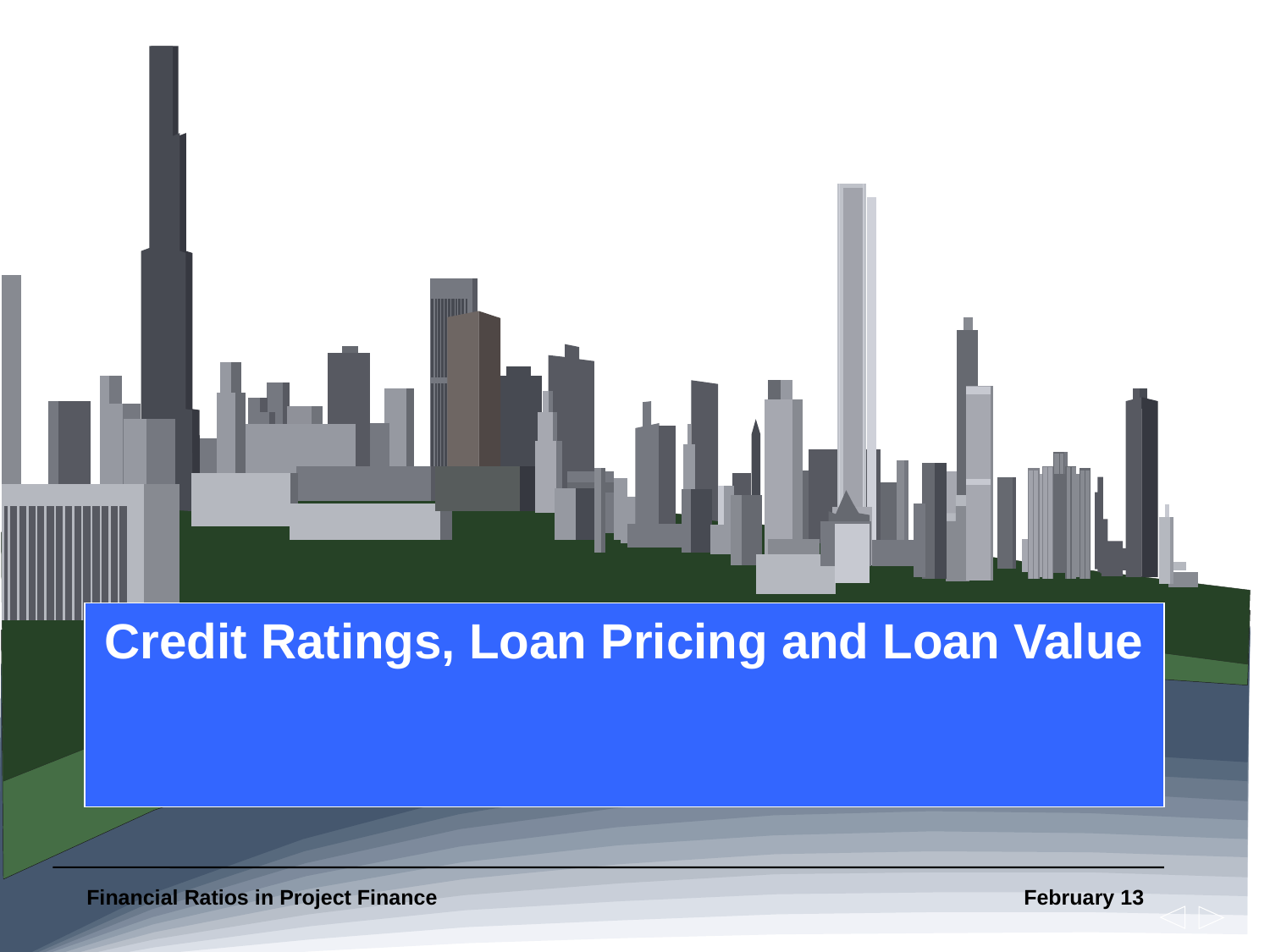

# Credit Ratings, Loan Pricing and Loan Value